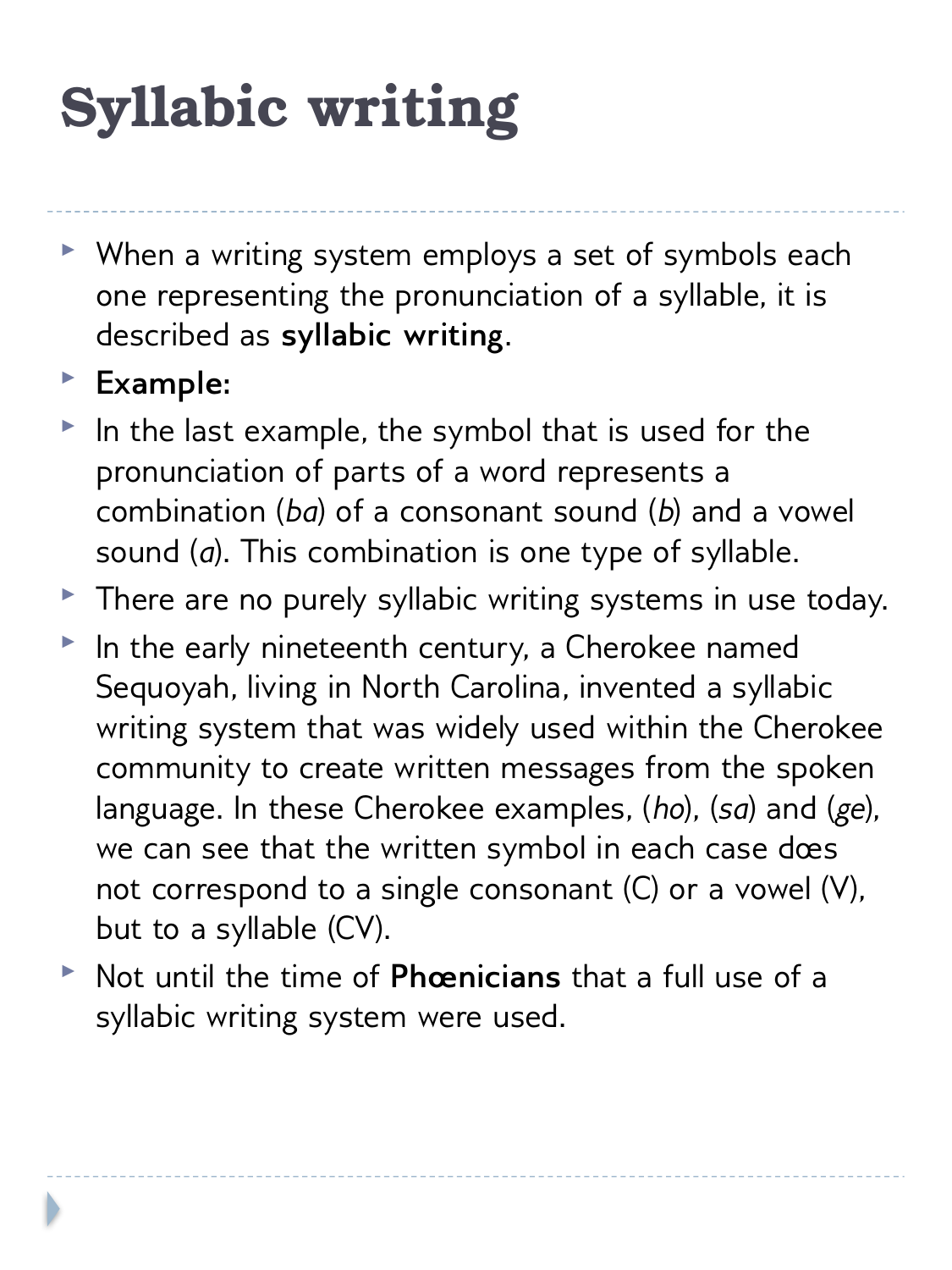

# Syllabic writing
When a writing system employs a set of symbols each one representing the pronunciation of a syllable, it is described as syllabic writing.
Example:
In the last example, the symbol that is used for the pronunciation of parts of a word represents a combination (ba) of a consonant sound (b) and a vowel sound (a). This combination is one type of syllable.
There are no purely syllabic writing systems in use today.
In the early nineteenth century, a Cherokee named Sequoyah, living in North Carolina, invented a syllabic writing system that was widely used within the Cherokee community to create written messages from the spoken language. In these Cherokee examples, (ho), (sa) and (ge), we can see that the written symbol in each case does not correspond to a single consonant (C) or a vowel (V), but to a syllable (CV).
Not until the time of Phoenicians that a full use of a syllabic writing system were used.